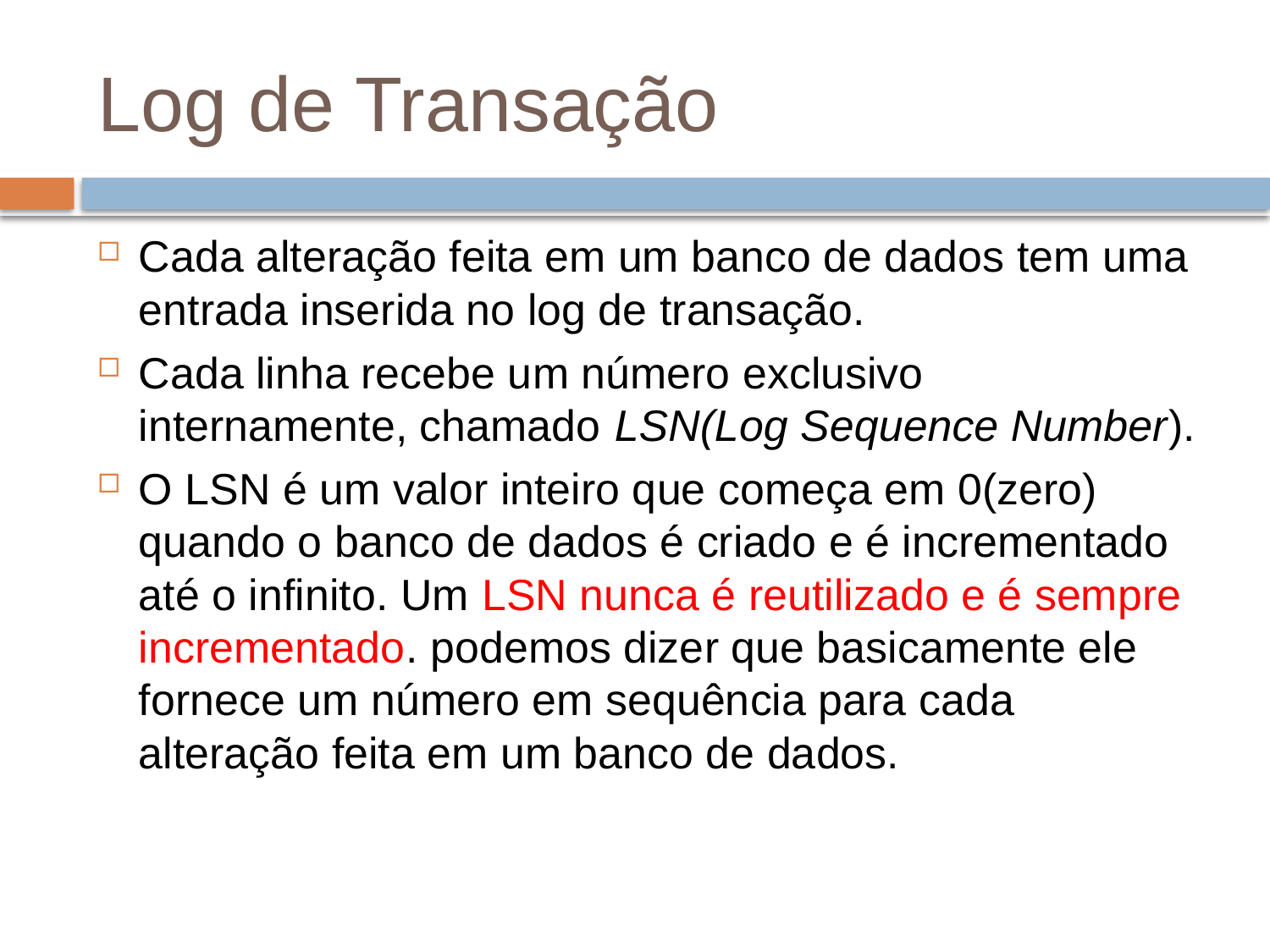

# Log de Transação
Cada alteração feita em um banco de dados tem uma entrada inserida no log de transação.
Cada linha recebe um número exclusivo internamente, chamado LSN(Log Sequence Number).
O LSN é um valor inteiro que começa em 0(zero) quando o banco de dados é criado e é incrementado até o infinito. Um LSN nunca é reutilizado e é sempre incrementado. podemos dizer que basicamente ele fornece um número em sequência para cada alteração feita em um banco de dados.